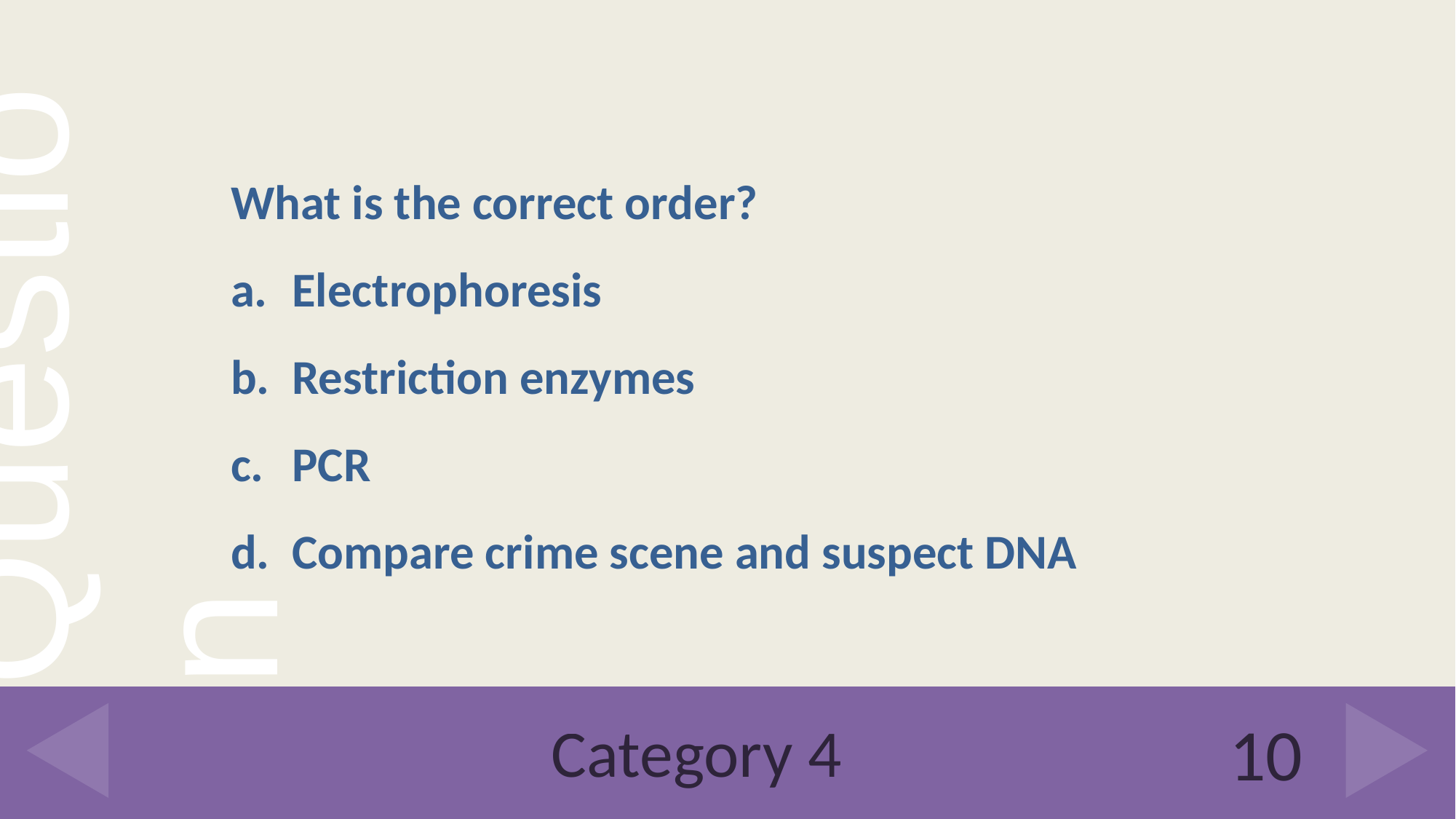

What is the correct order?
Electrophoresis
Restriction enzymes
PCR
Compare crime scene and suspect DNA
# Category 4
10